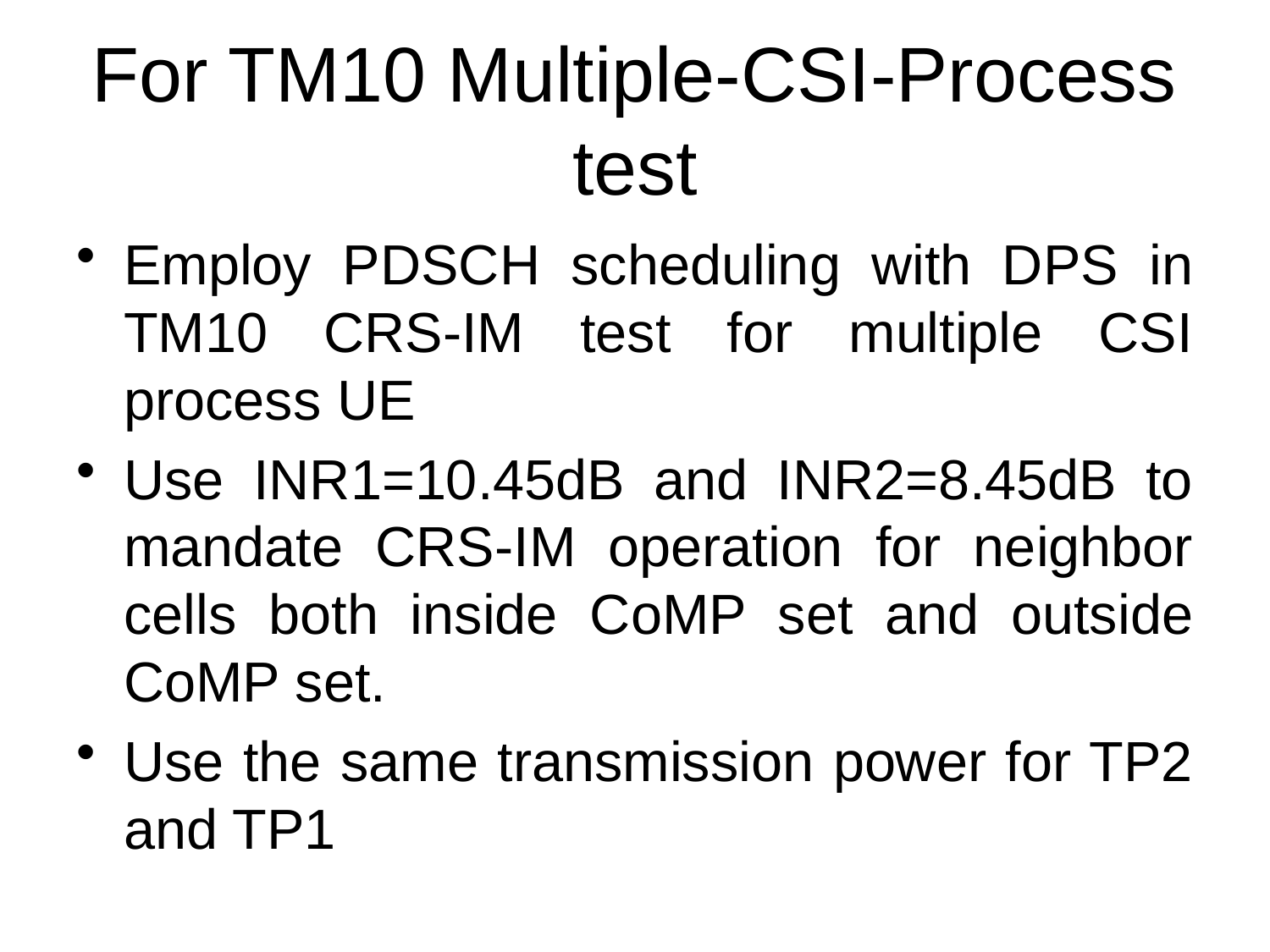

# For TM10 Multiple-CSI-Process test
Employ PDSCH scheduling with DPS in TM10 CRS-IM test for multiple CSI process UE
Use INR1=10.45dB and INR2=8.45dB to mandate CRS-IM operation for neighbor cells both inside CoMP set and outside CoMP set.
Use the same transmission power for TP2 and TP1